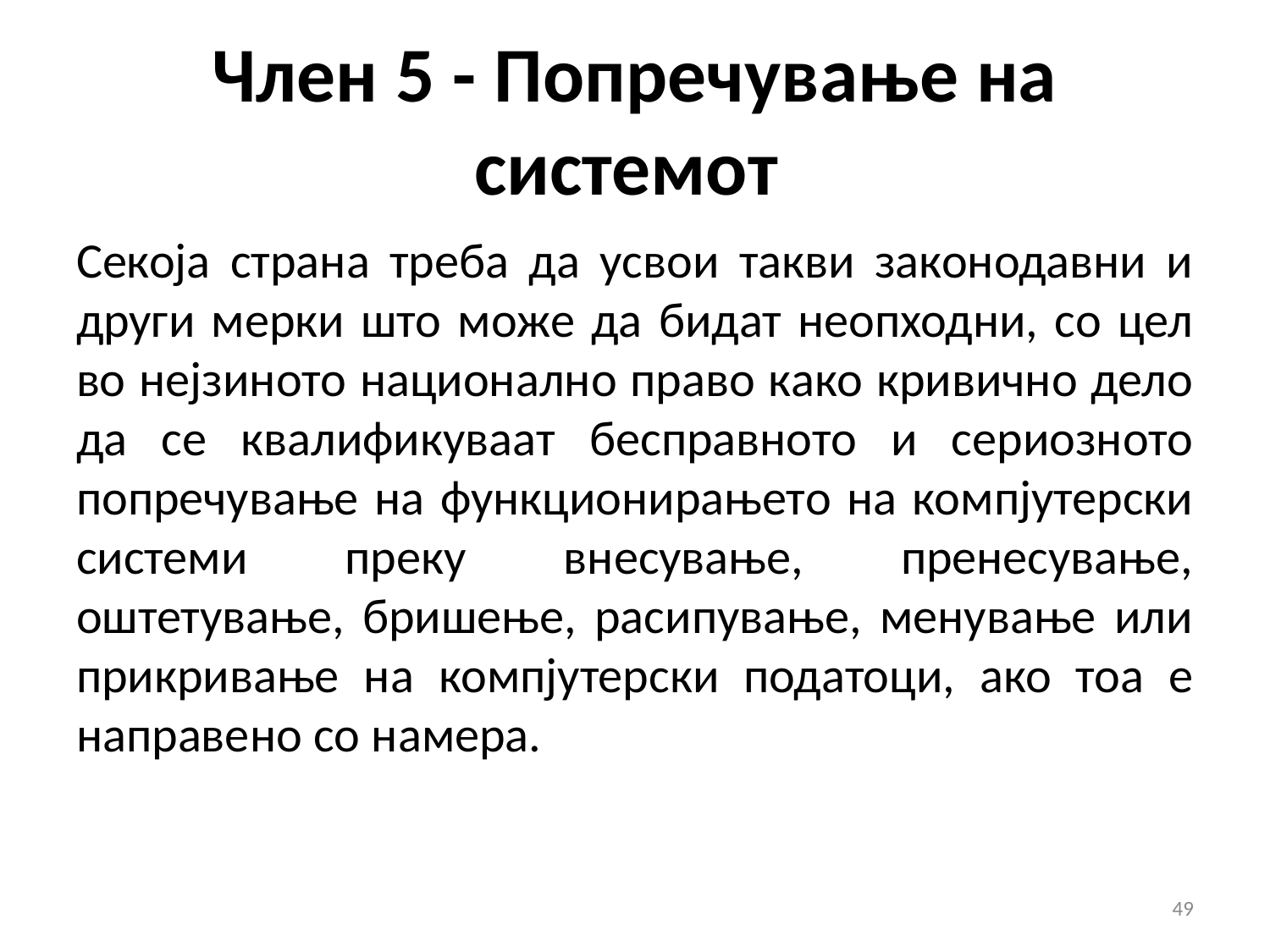

# Член 5 - Попречување на системот
Секоја страна треба да усвои такви законодавни и други мерки што може да бидат неопходни, со цел во нејзиното национално право како кривично дело да се квалификуваат бесправното и сериозното попречување на функционирањето на компјутерски системи преку внесување, пренесување, оштетување, бришење, расипување, менување или прикривање на компјутерски податоци, ако тоа е направено со намера.
49